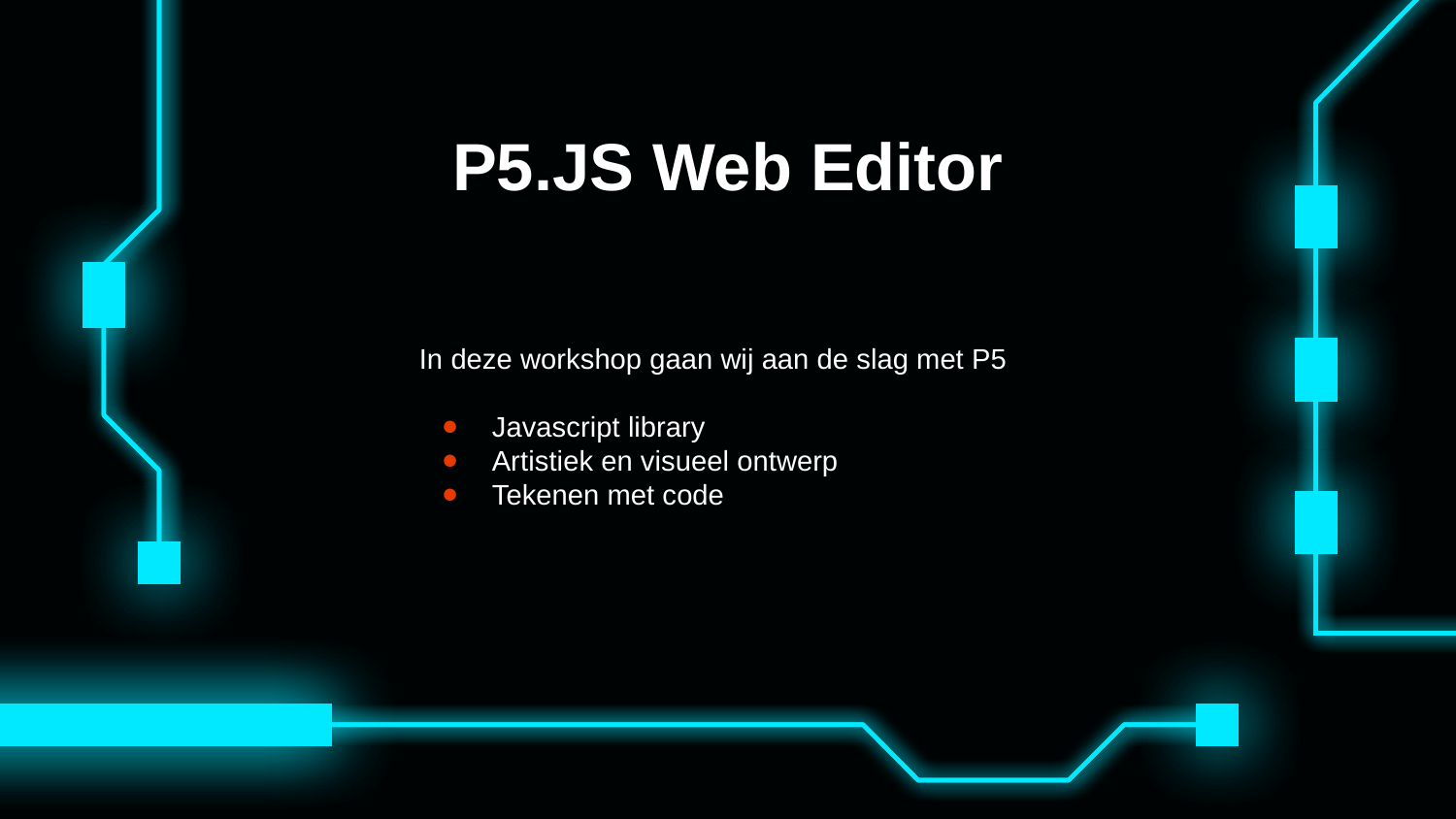

# P5.JS Web Editor
In deze workshop gaan wij aan de slag met P5

Javascript library
Artistiek en visueel ontwerp
Tekenen met code